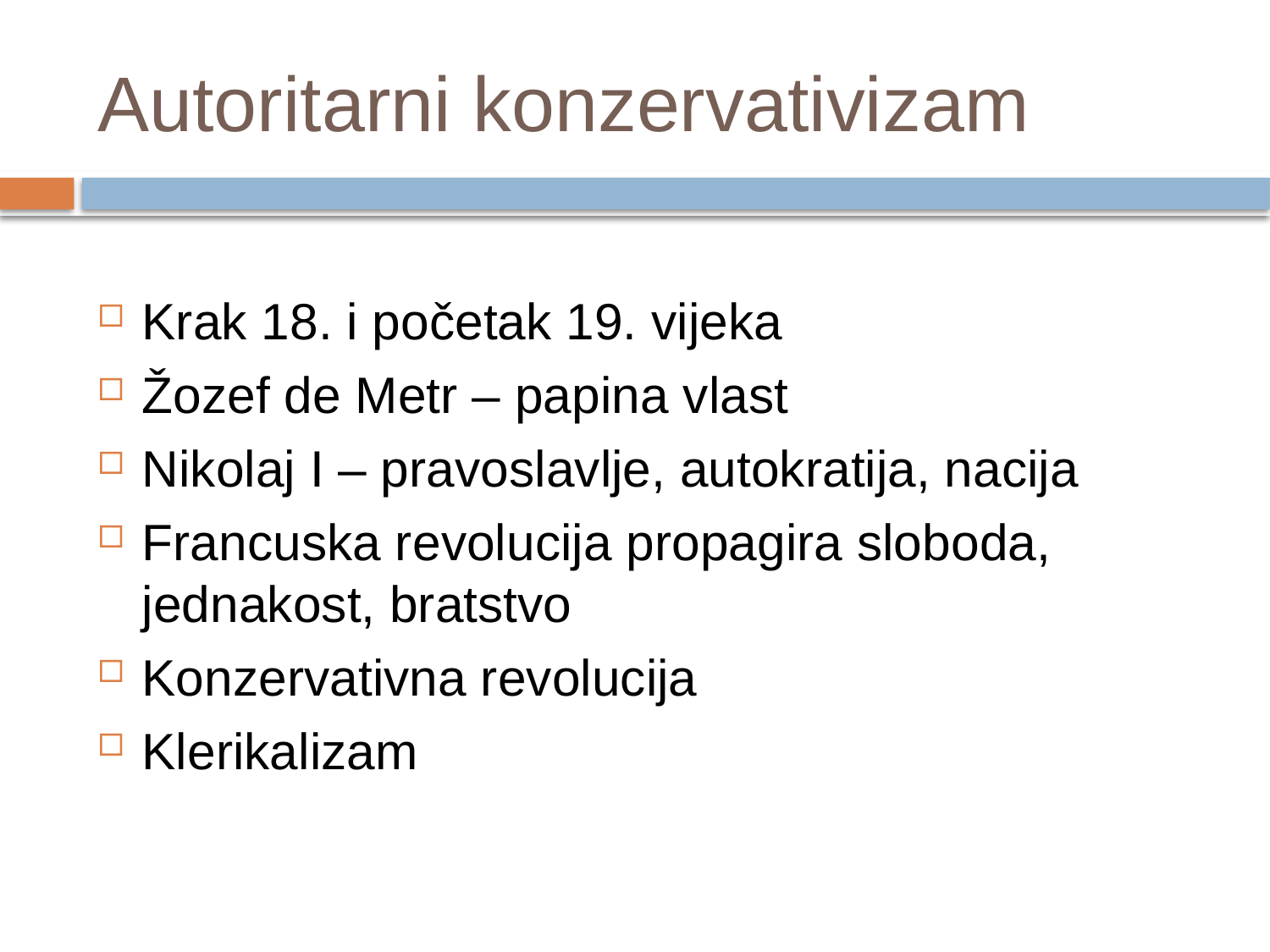

# Autoritarni konzervativizam
Krak 18. i početak 19. vijeka
Žozef de Metr – papina vlast
Nikolaj I – pravoslavlje, autokratija, nacija
Francuska revolucija propagira sloboda, jednakost, bratstvo
Konzervativna revolucija
Klerikalizam